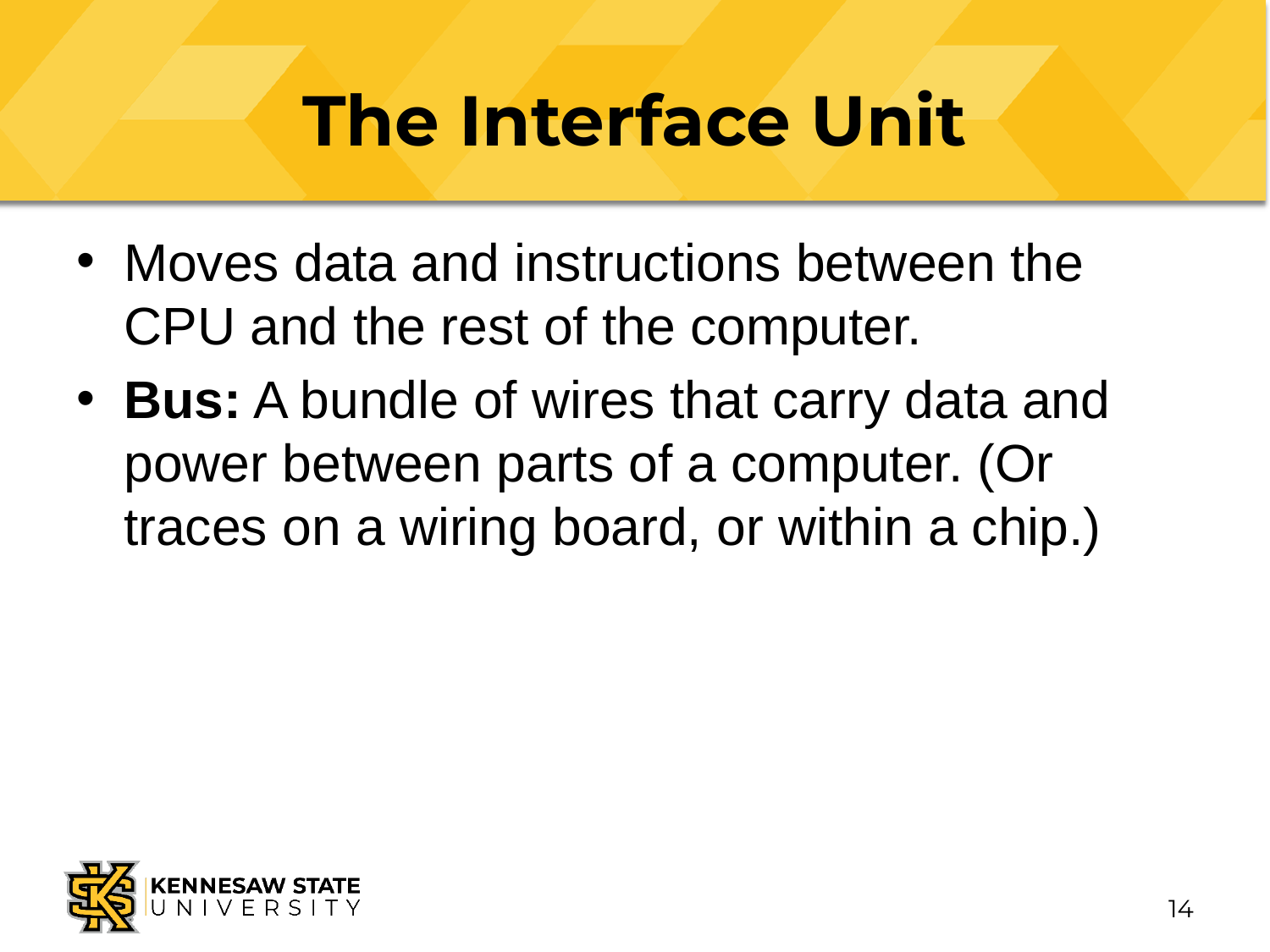

# The Interface Unit
Moves data and instructions between the CPU and the rest of the computer.
Bus: A bundle of wires that carry data and power between parts of a computer. (Or traces on a wiring board, or within a chip.)
14